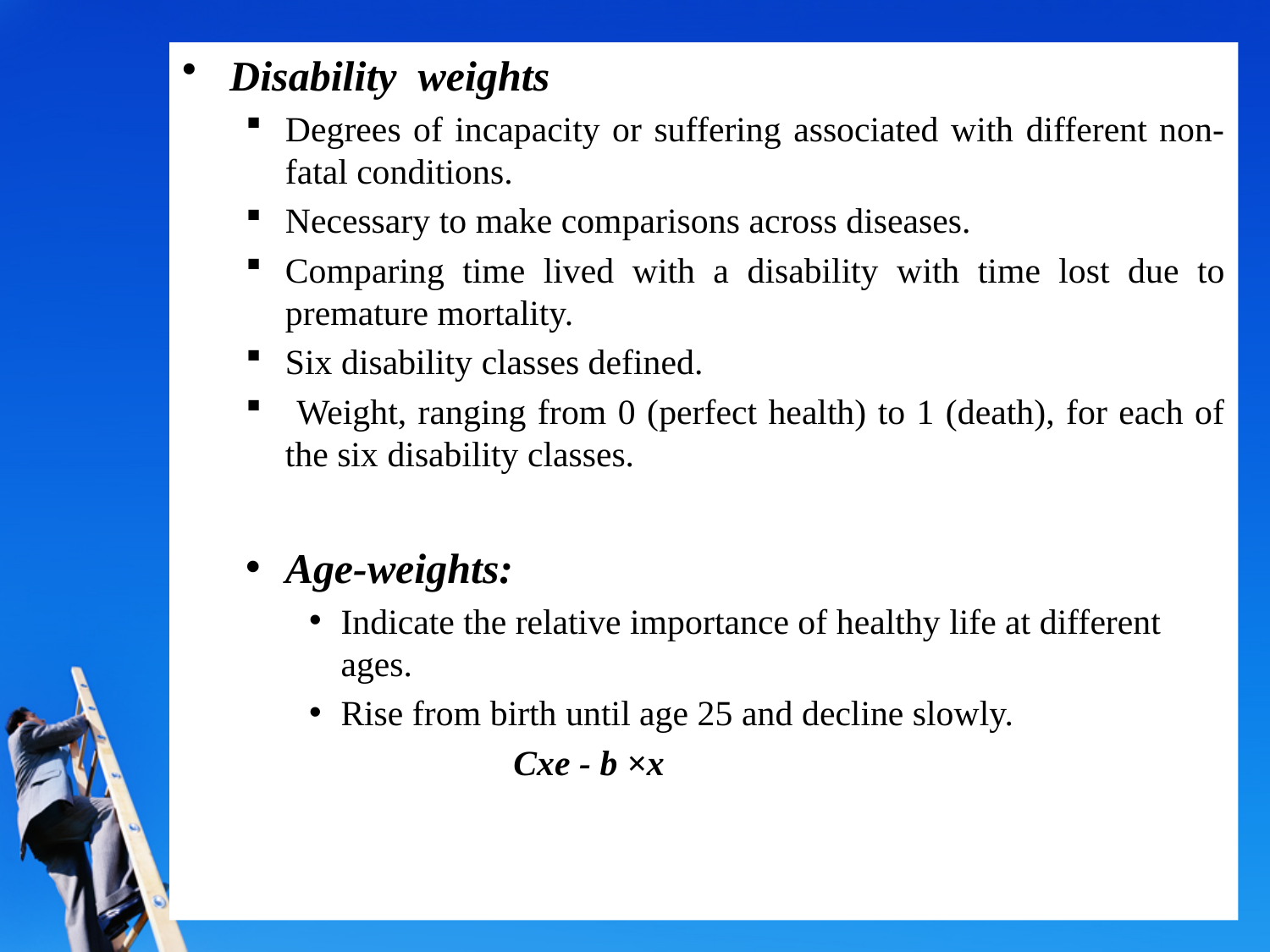

Disability  weights
Degrees of incapacity or suffering associated with different non-fatal conditions.
Necessary to make comparisons across diseases.
Comparing time lived with a disability with time lost due to premature mortality.
Six disability classes defined.
 Weight, ranging from 0 (perfect health) to 1 (death), for each of the six disability classes.

Age-weights:
Indicate the relative importance of healthy life at different ages.
Rise from birth until age 25 and decline slowly.
                       Cxe - b ×x